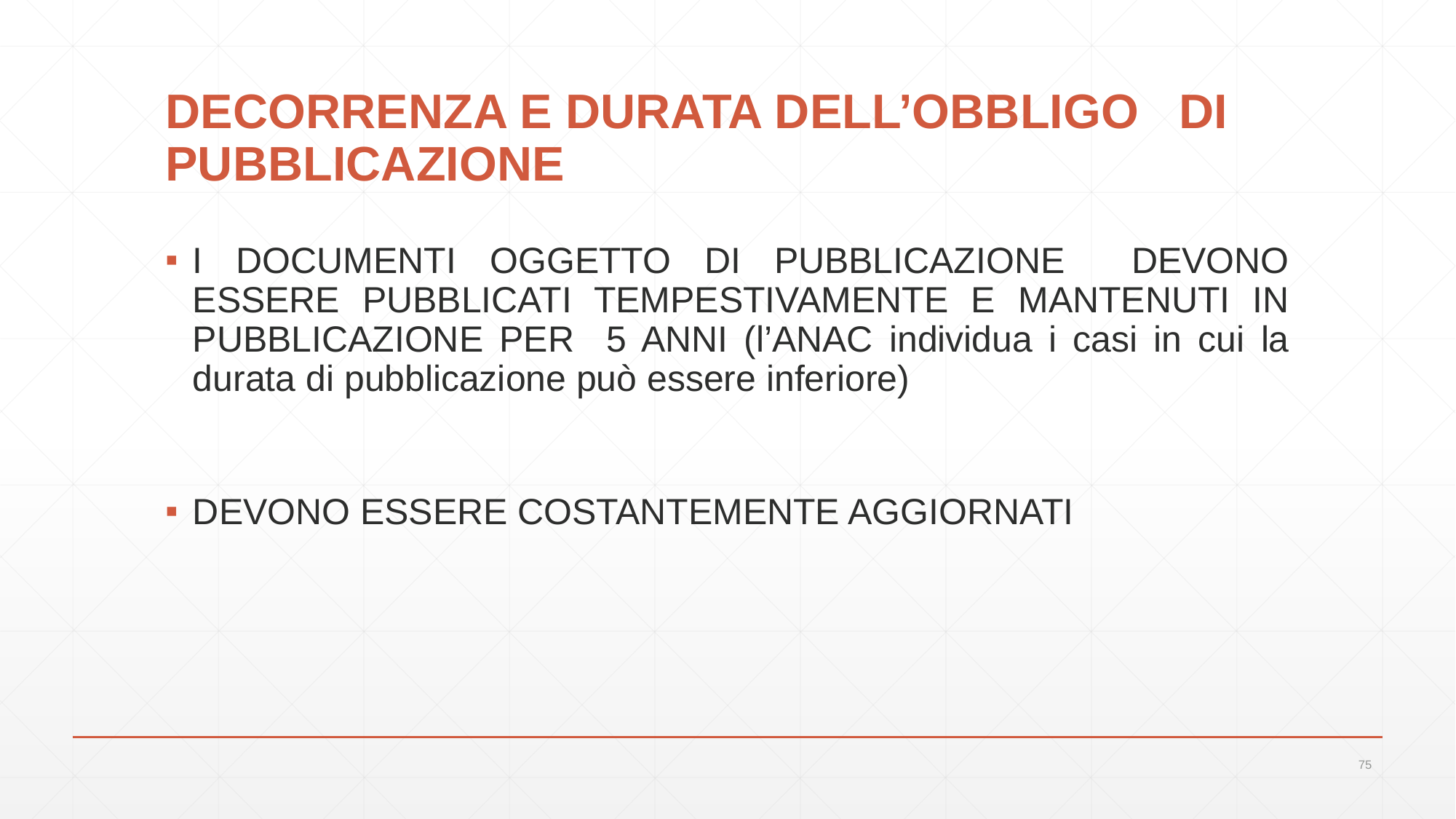

# DECORRENZA E DURATA DELL’OBBLIGO   DI   PUBBLICAZIONE
I DOCUMENTI OGGETTO DI PUBBLICAZIONE  DEVONO ESSERE PUBBLICATI TEMPESTIVAMENTE E MANTENUTI IN PUBBLICAZIONE PER  5 ANNI (l’ANAC individua i casi in cui la durata di pubblicazione può essere inferiore)

DEVONO ESSERE COSTANTEMENTE AGGIORNATI

75